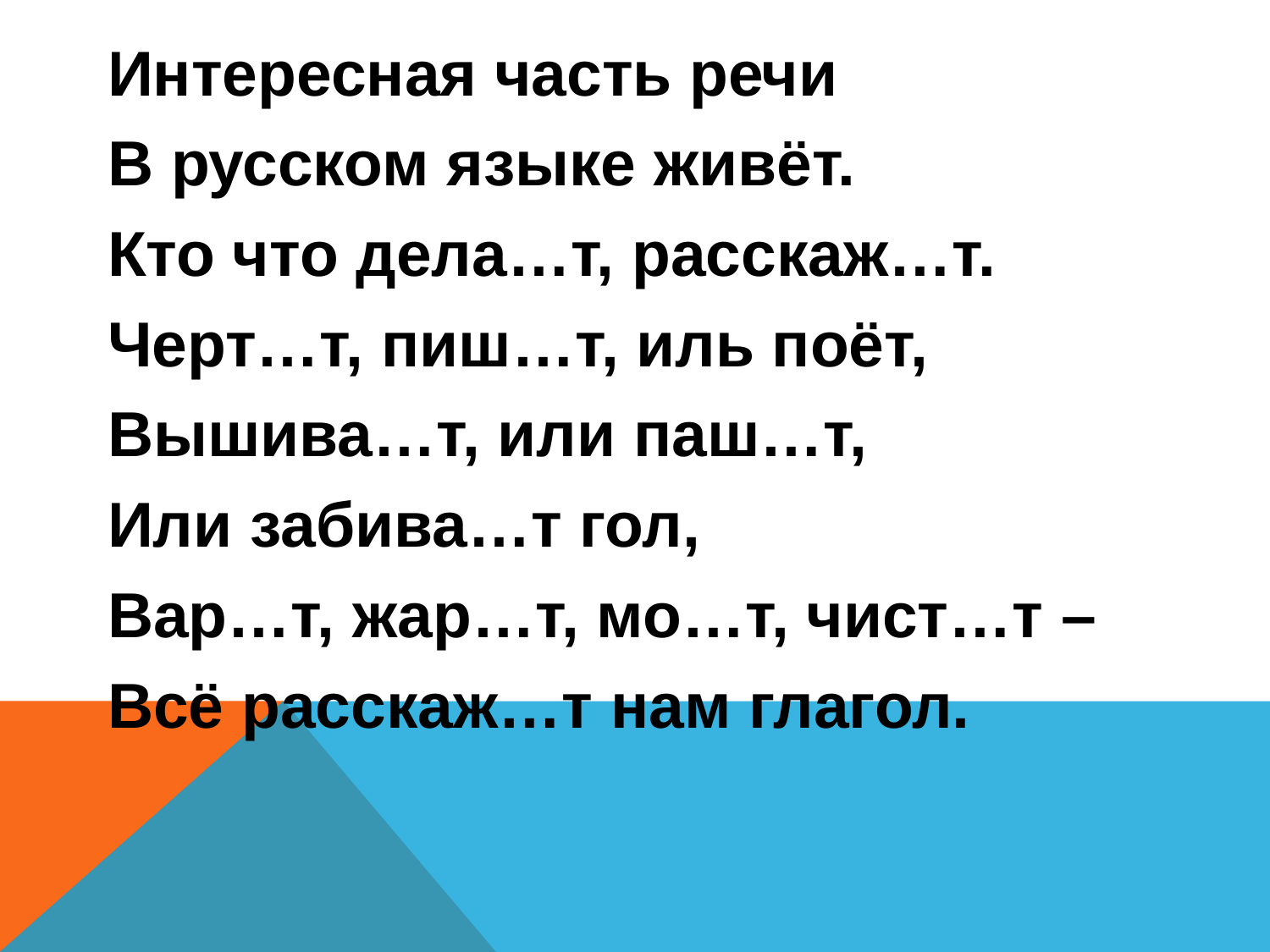

Интересная часть речи
В русском языке живёт.
Кто что дела…т, расскаж…т.
Черт…т, пиш…т, иль поёт,
Вышива…т, или паш…т,
Или забива…т гол,
Вар…т, жар…т, мо…т, чист…т –
Всё расскаж…т нам глагол.

#